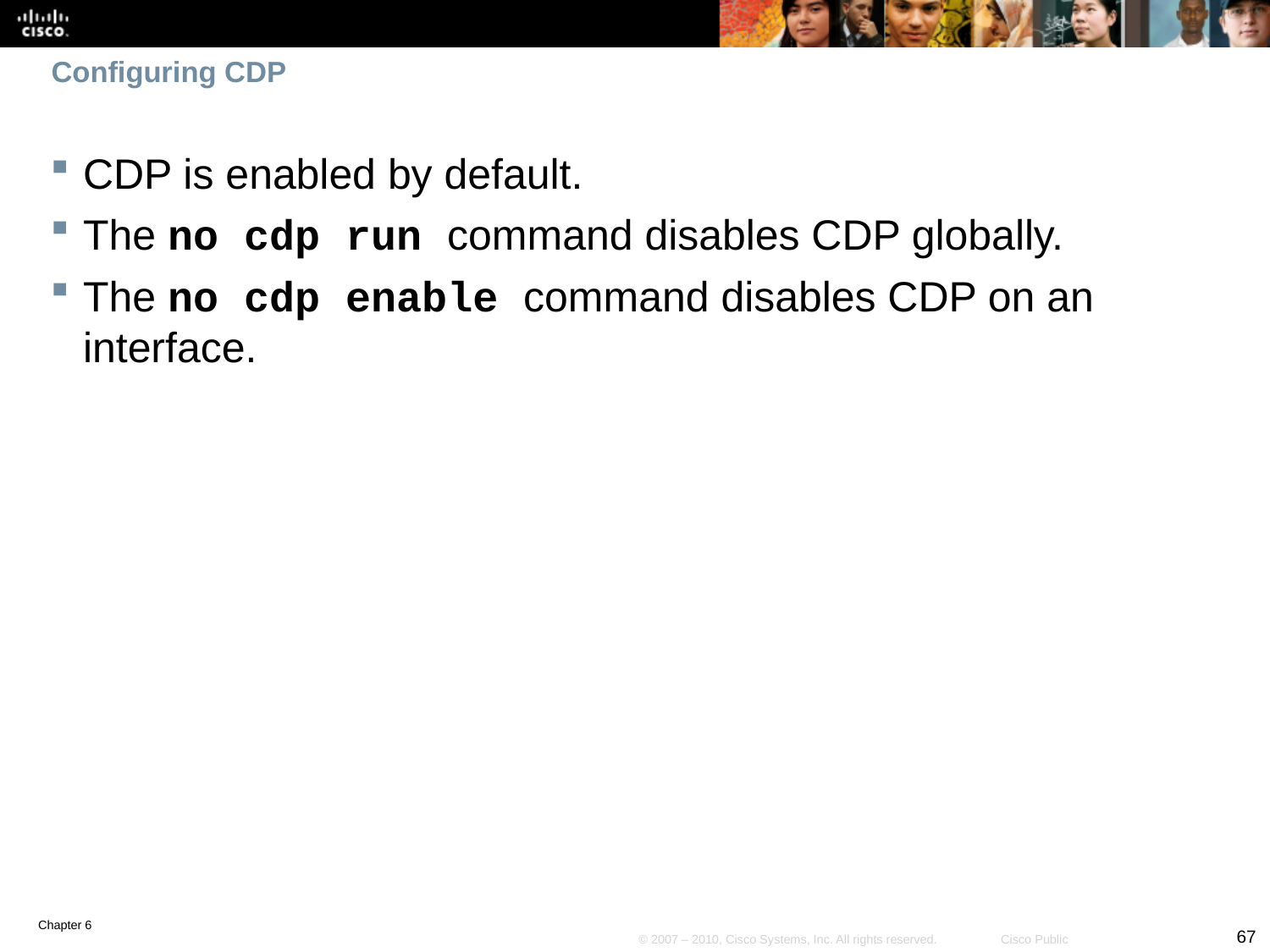

# Configuring CDP
CDP is enabled by default.
The no cdp run command disables CDP globally.
The no cdp enable command disables CDP on an interface.